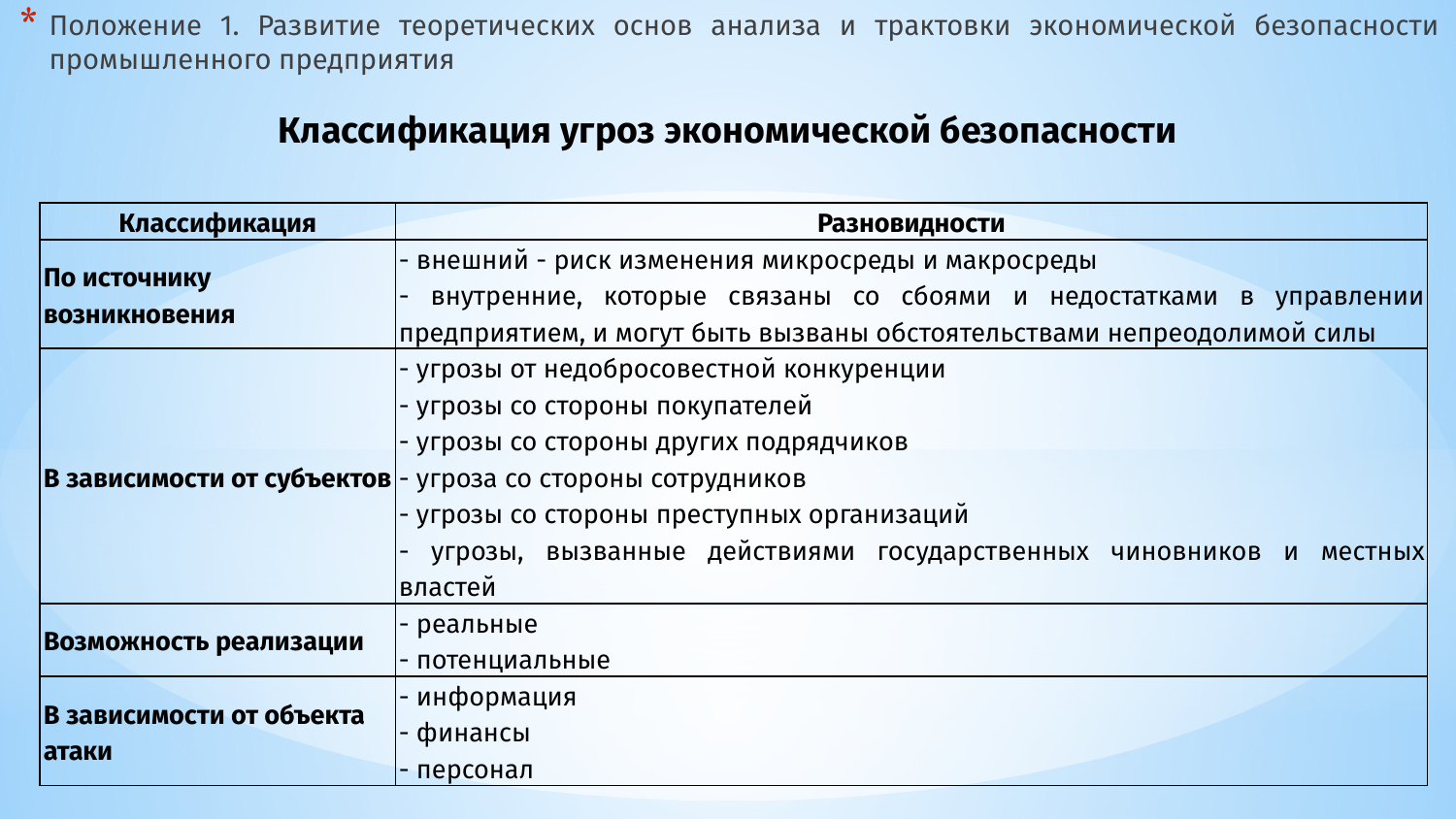

Положение 1. Развитие теоретических основ анализа и трактовки экономической безопасности промышленного предприятия
Классификация угроз экономической безопасности
| Классификация | Разновидности |
| --- | --- |
| По источнику возникновения | - внешний - риск изменения микросреды и макросреды - внутренние, которые связаны со сбоями и недостатками в управлении предприятием, и могут быть вызваны обстоятельствами непреодолимой силы |
| В зависимости от субъектов | - угрозы от недобросовестной конкуренции - угрозы со стороны покупателей - угрозы со стороны других подрядчиков - угроза со стороны сотрудников - угрозы со стороны преступных организаций - угрозы, вызванные действиями государственных чиновников и местных властей |
| Возможность реализации | - реальные - потенциальные |
| В зависимости от объекта атаки | - информация - финансы - персонал |